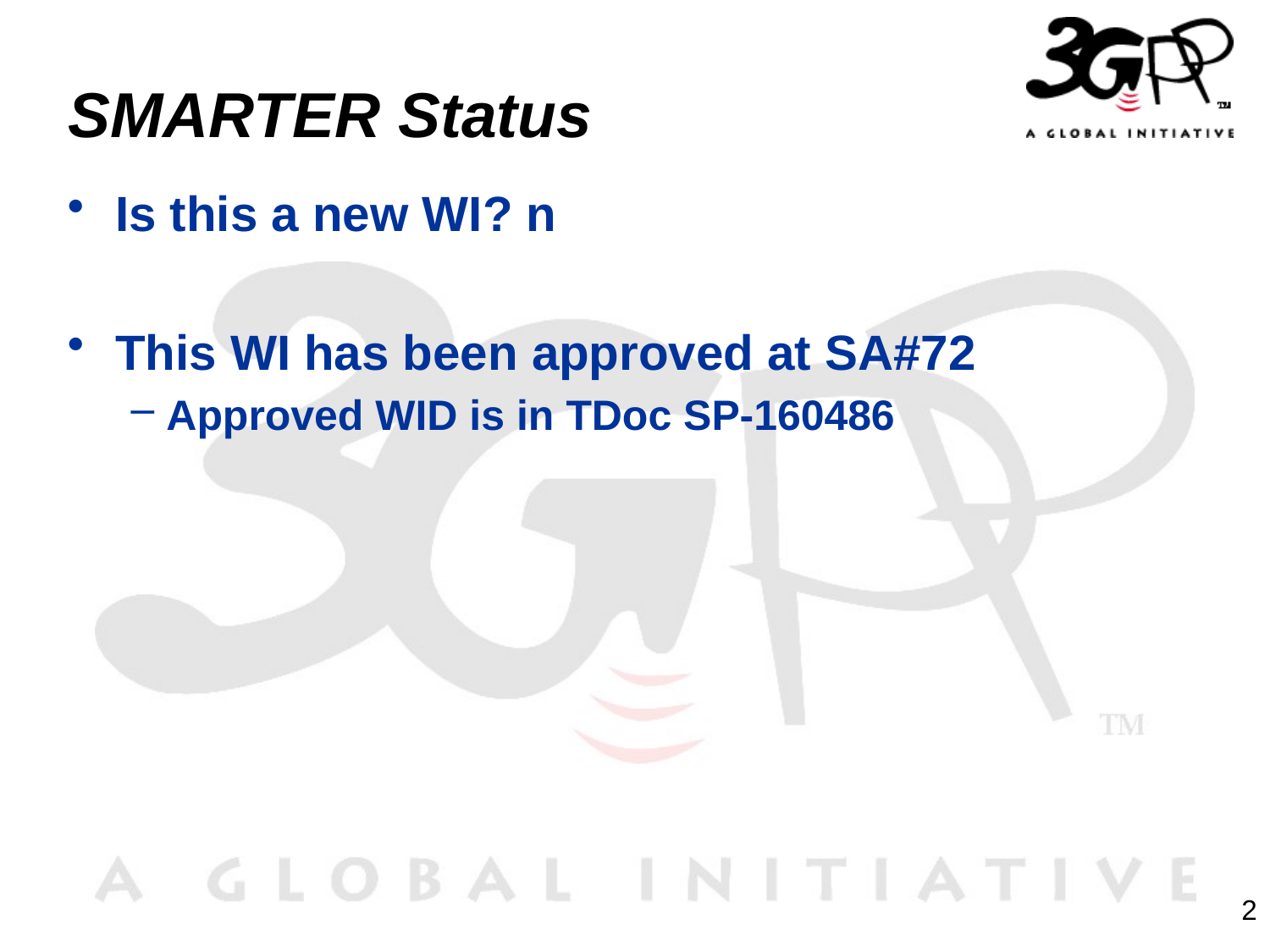

# SMARTER Status
Is this a new WI? n

This WI has been approved at SA#72
 Approved WID is in TDoc SP-160486
2